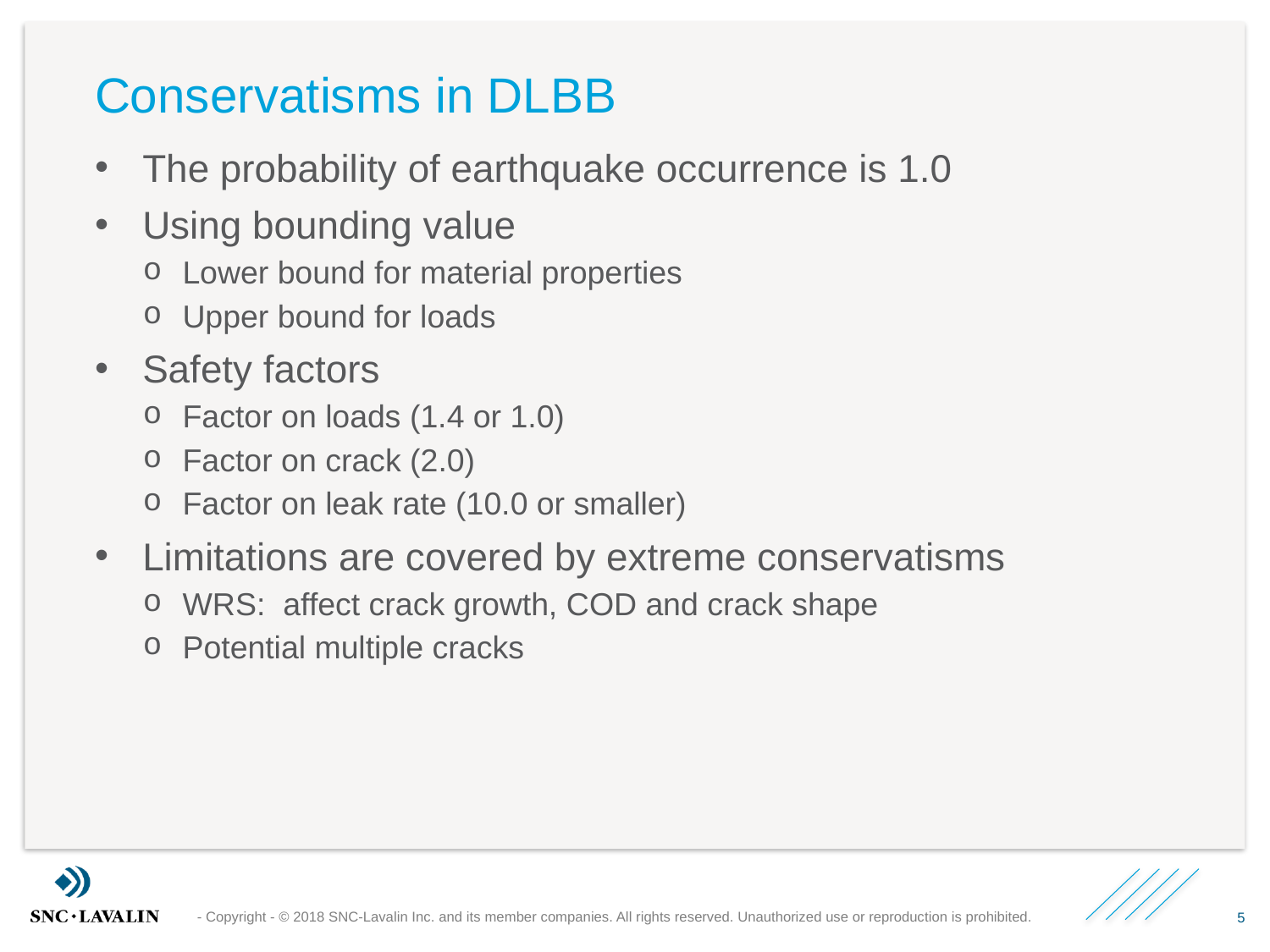

# Conservatisms in DLBB
The probability of earthquake occurrence is 1.0
Using bounding value
Lower bound for material properties
Upper bound for loads
Safety factors
Factor on loads (1.4 or 1.0)
Factor on crack (2.0)
Factor on leak rate (10.0 or smaller)
Limitations are covered by extreme conservatisms
WRS:  affect crack growth, COD and crack shape
Potential multiple cracks

- Copyright - © 2018 SNC-Lavalin Inc. and its member companies. All rights reserved. Unauthorized use or reproduction is prohibited.
5